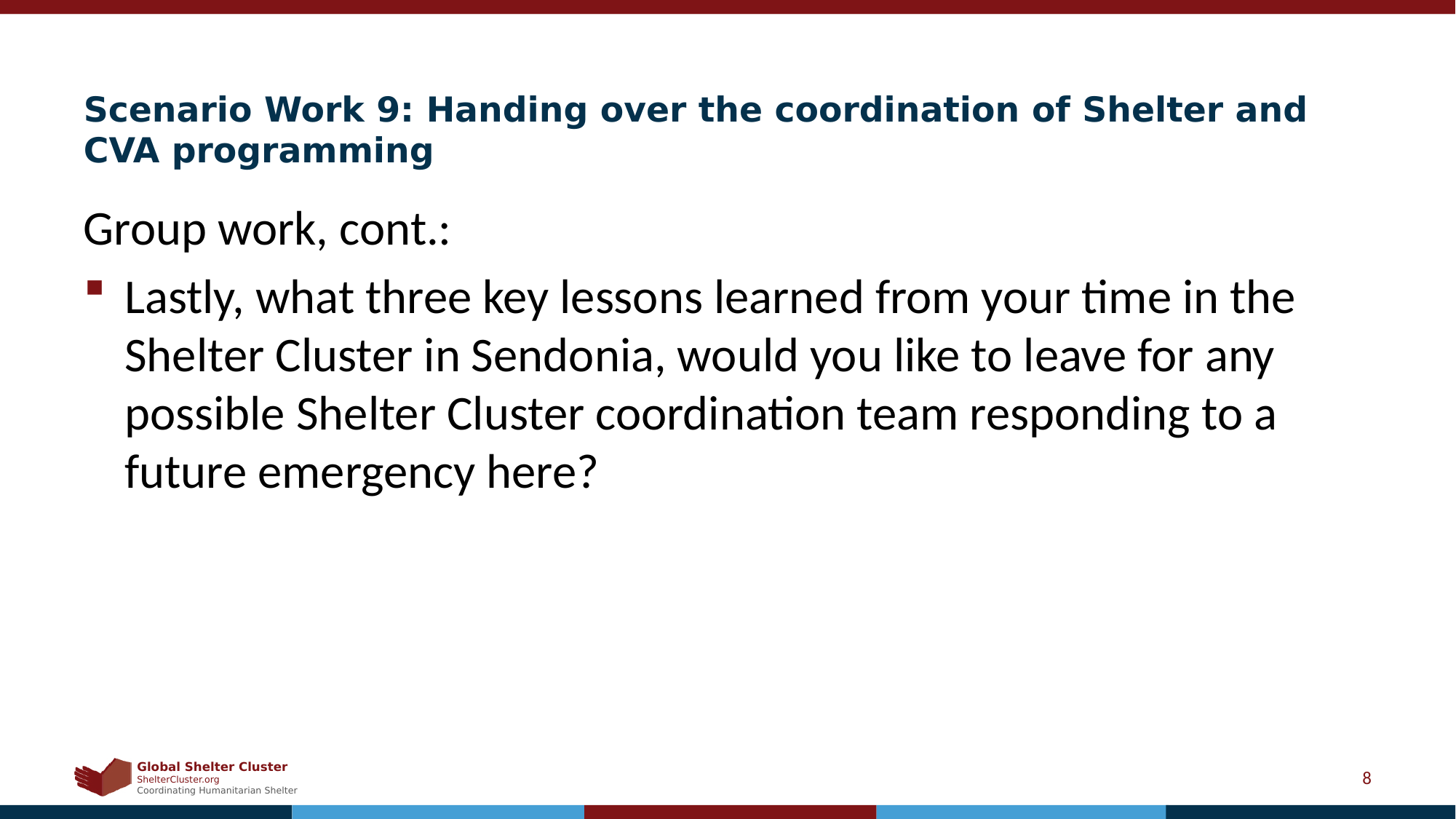

# Scenario Work 9: Handing over the coordination of Shelter and CVA programming
Group work, cont.:
Lastly, what three key lessons learned from your time in the Shelter Cluster in Sendonia, would you like to leave for any possible Shelter Cluster coordination team responding to a future emergency here?
8